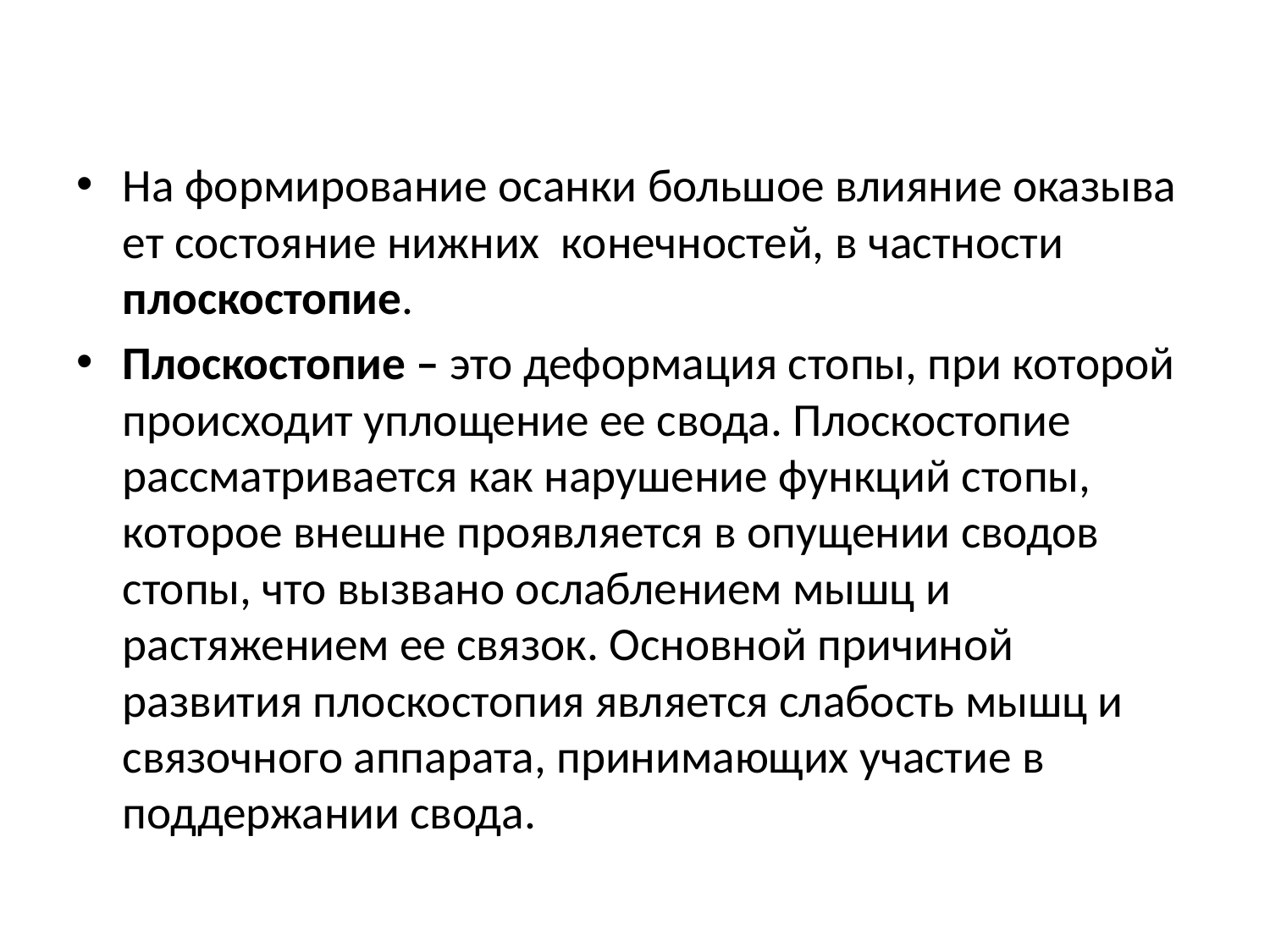

На формирование осанки большое влияние оказывает состояние нижних  конечностей, в частности плоскостопие.
Плоскостопие – это деформация стопы, при которой происходит уплощение ее свода. Плоскостопие рассматривается как нарушение функций стопы, которое внешне проявляется в опущении сводов стопы, что вызвано ослаблением мышц и растяжением ее связок. Основной причиной развития плоскостопия является слабость мышц и связочного аппарата, принимающих участие в поддержании свода.